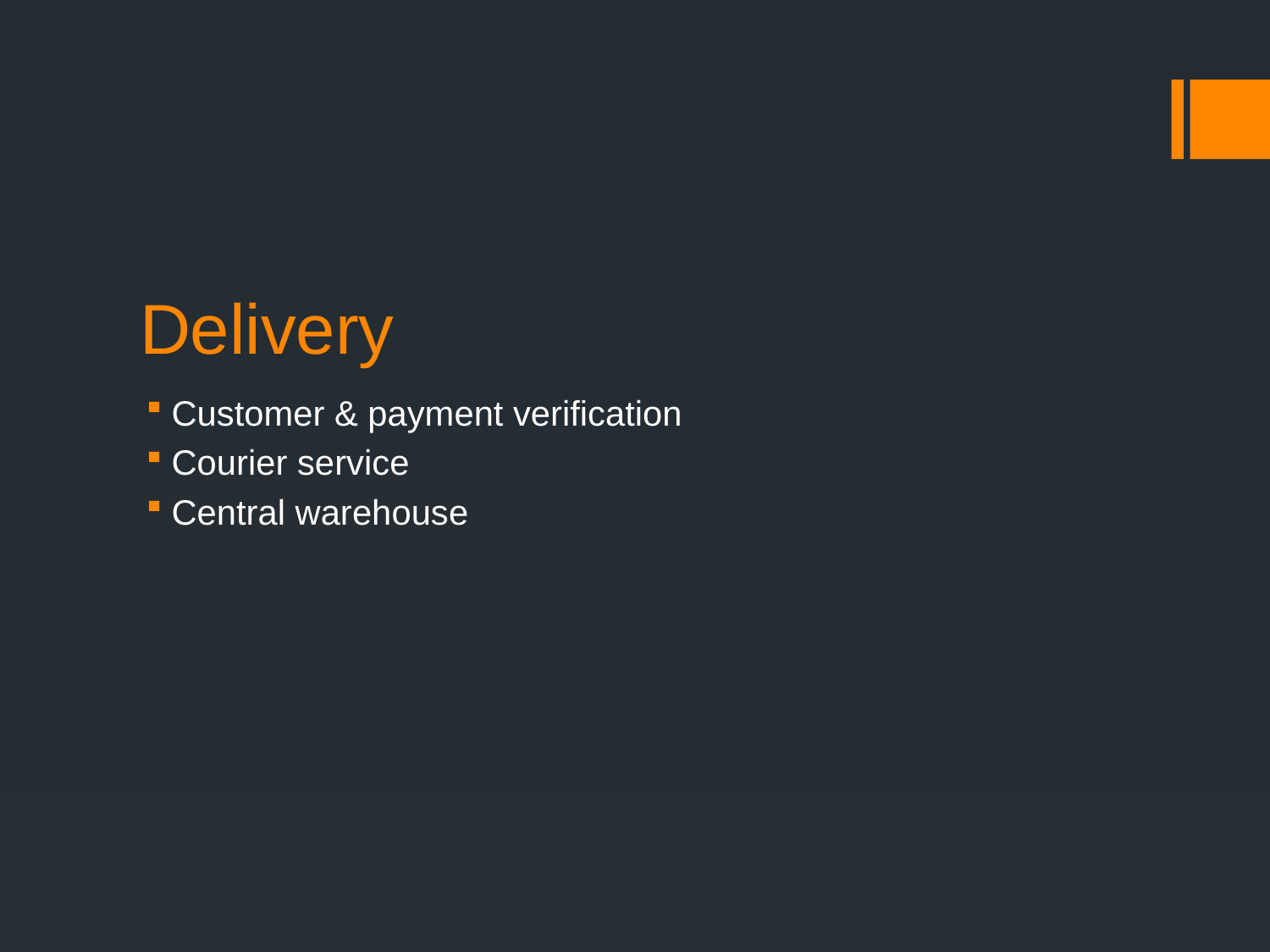

# Delivery
Customer & payment verification
Courier service
Central warehouse